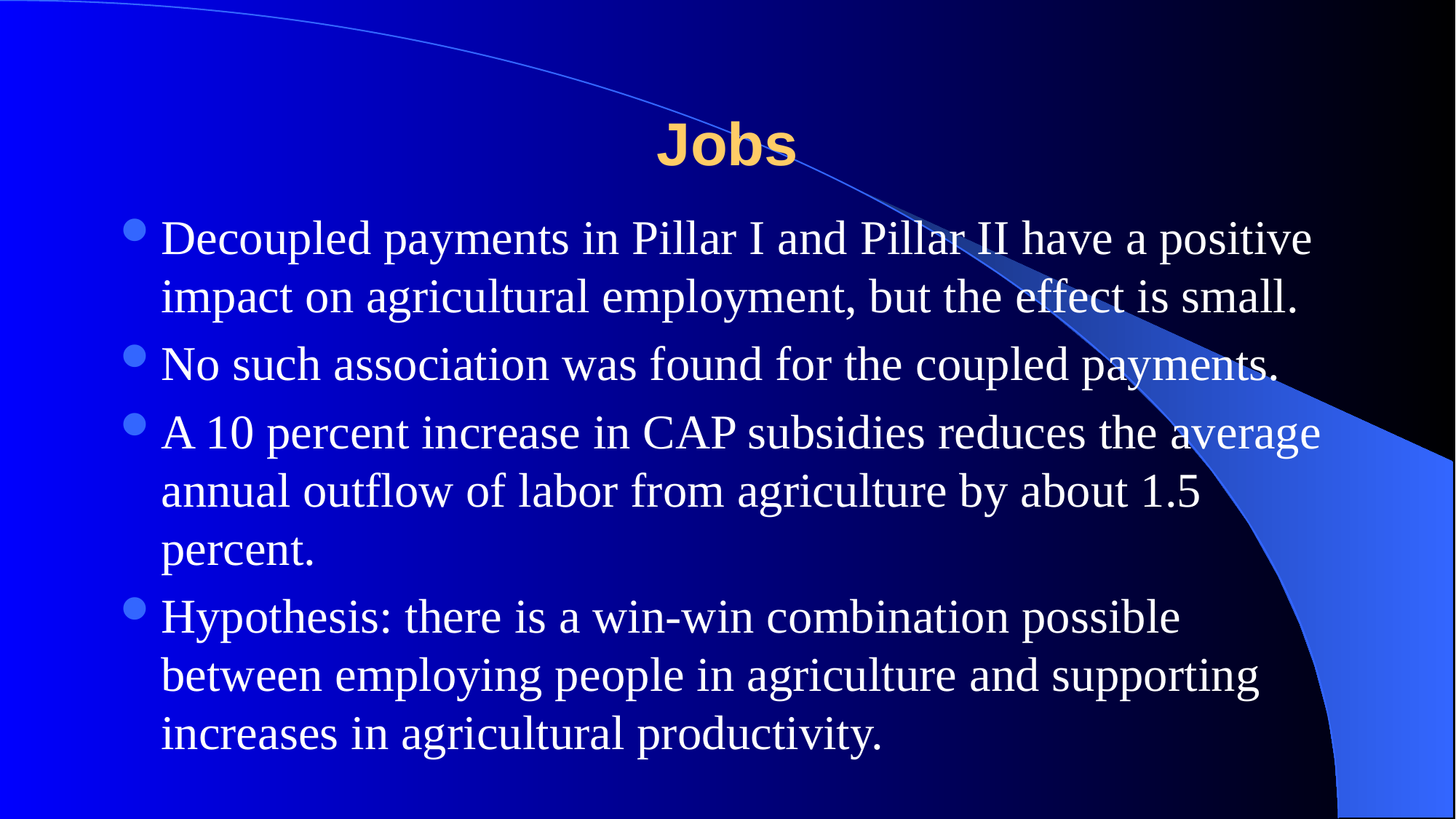

# Jobs
Decoupled payments in Pillar I and Pillar II have a positive impact on agricultural employment, but the effect is small.
No such association was found for the coupled payments.
A 10 percent increase in CAP subsidies reduces the average annual outflow of labor from agriculture by about 1.5 percent.
Hypothesis: there is a win-win combination possible between employing people in agriculture and supporting increases in agricultural productivity.